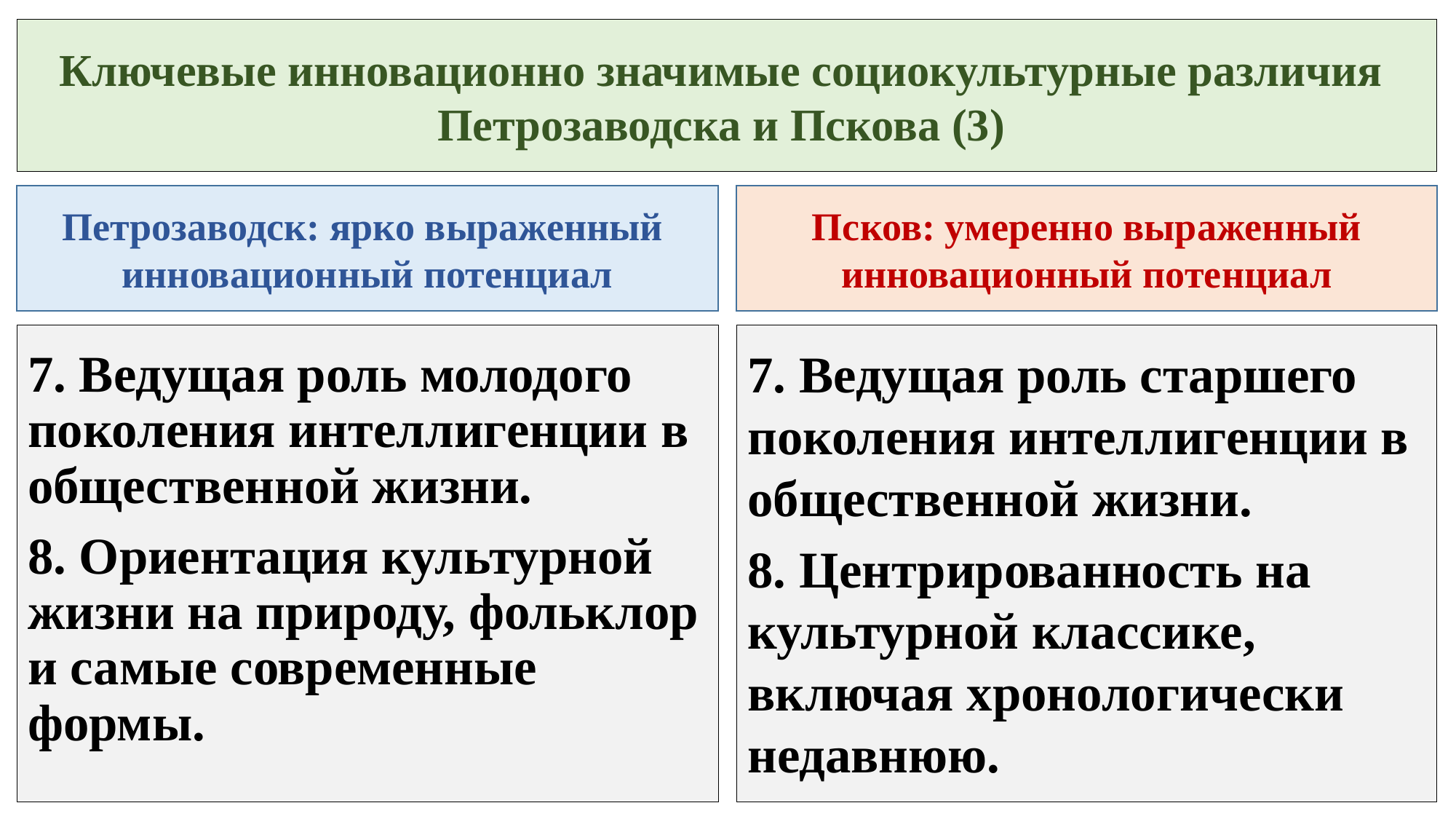

# Ключевые инновационно значимые социокультурные различия Петрозаводска и Пскова (3)
Петрозаводск: ярко выраженный
инновационный потенциал
Псков: умеренно выраженный инновационный потенциал

7. Ведущая роль старшего поколения интеллигенции в общественной жизни.
8. Центрированность на культурной классике, включая хронологически недавнюю.

7. Ведущая роль молодого поколения интеллигенции в общественной жизни.
8. Ориентация культурной жизни на природу, фольклор и самые современные формы.